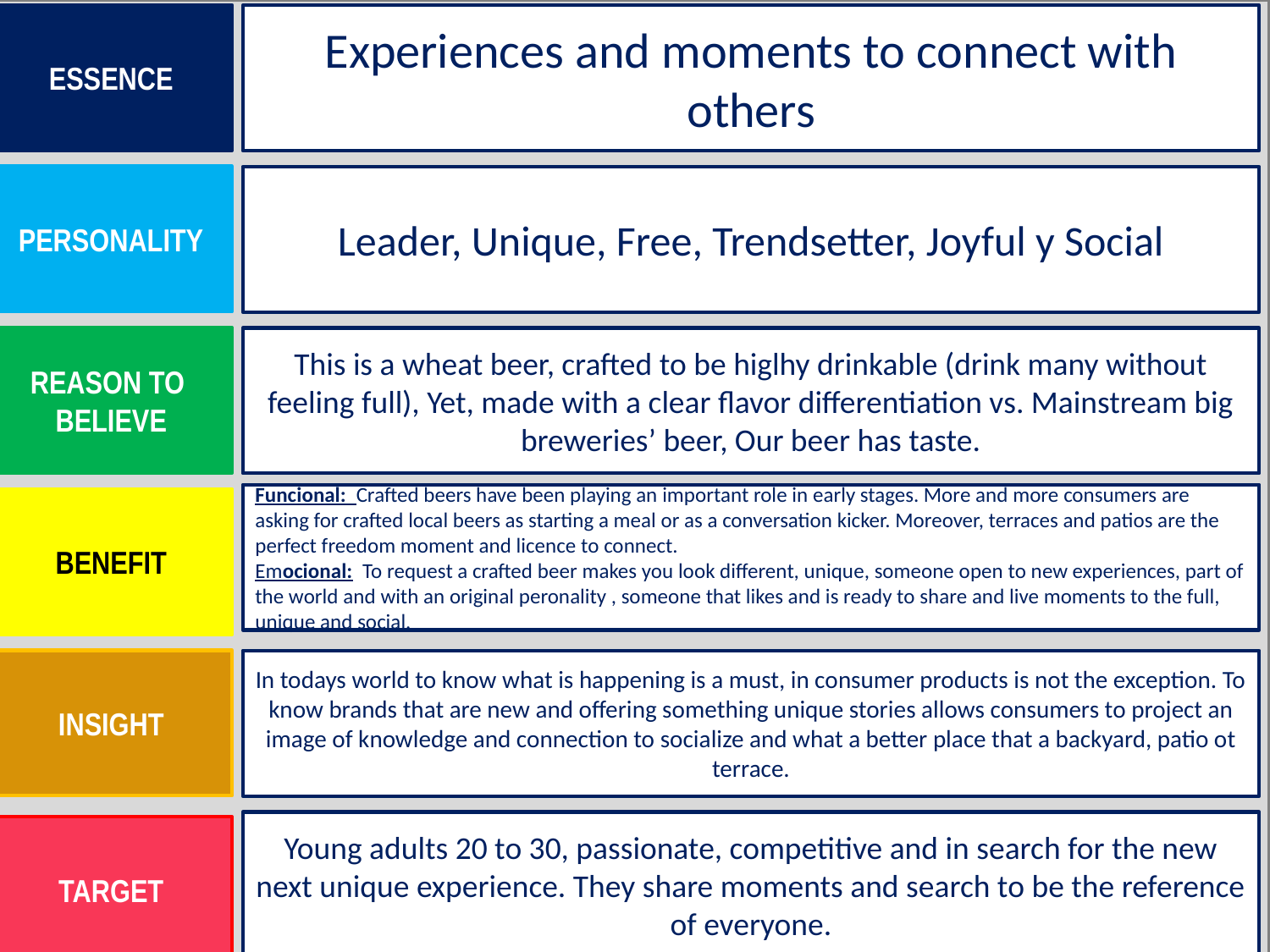

ESSENCE
Experiences and moments to connect with others
PERSONALITY
Leader, Unique, Free, Trendsetter, Joyful y Social
REASON TO
BELIEVE
This is a wheat beer, crafted to be higlhy drinkable (drink many without feeling full), Yet, made with a clear flavor differentiation vs. Mainstream big breweries’ beer, Our beer has taste.
Funcional:  Crafted beers have been playing an important role in early stages. More and more consumers are asking for crafted local beers as starting a meal or as a conversation kicker. Moreover, terraces and patios are the perfect freedom moment and licence to connect.
Emocional:  To request a crafted beer makes you look different, unique, someone open to new experiences, part of the world and with an original peronality , someone that likes and is ready to share and live moments to the full, unique and social.
BENEFIT
INSIGHT
In todays world to know what is happening is a must, in consumer products is not the exception. To know brands that are new and offering something unique stories allows consumers to project an image of knowledge and connection to socialize and what a better place that a backyard, patio ot terrace.
Young adults 20 to 30, passionate, competitive and in search for the new next unique experience. They share moments and search to be the reference of everyone.
TARGET